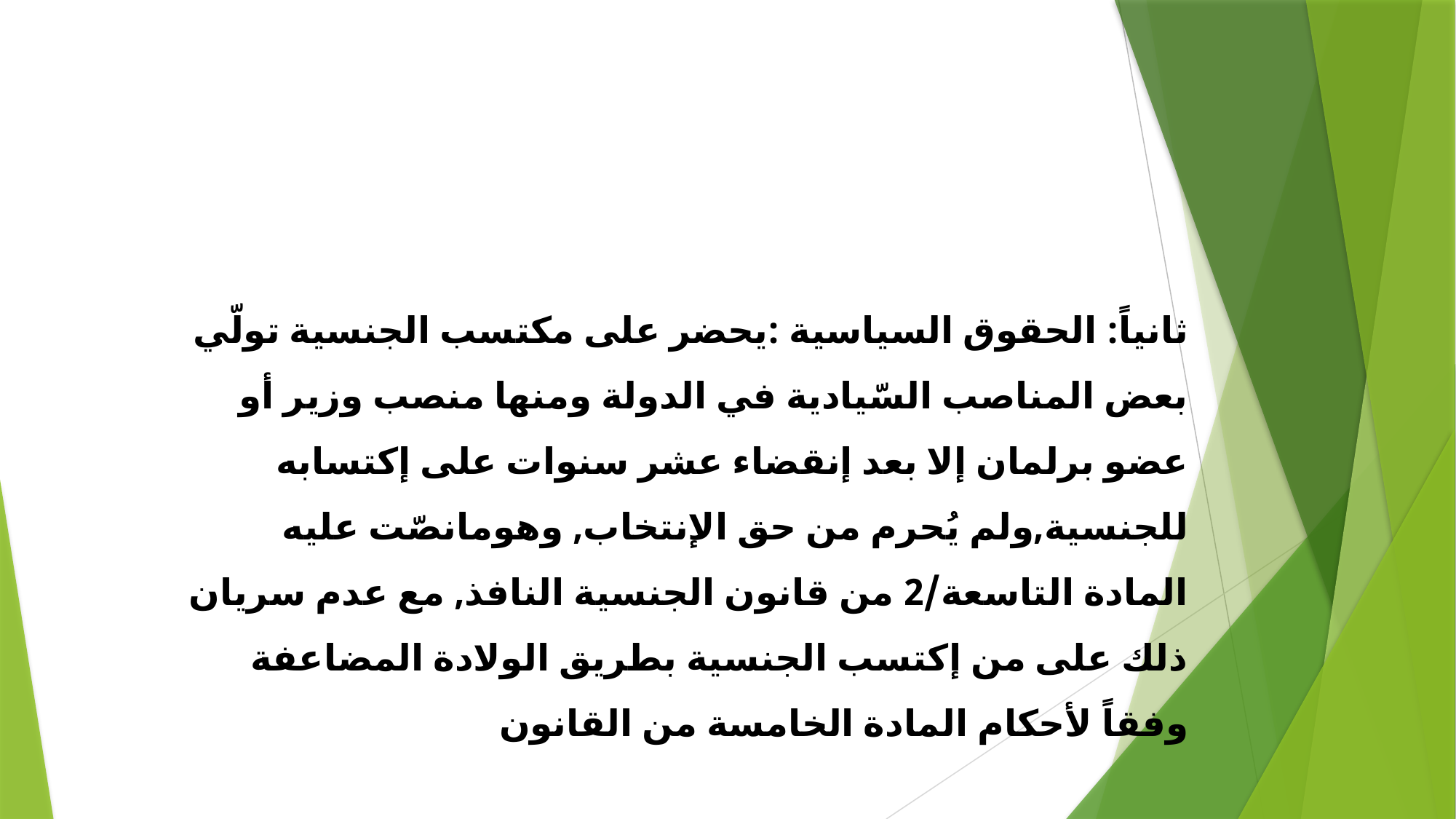

ثانياً: الحقوق السياسية :يحضر على مكتسب الجنسية تولّي بعض المناصب السّيادية في الدولة ومنها منصب وزير أو عضو برلمان إلا بعد إنقضاء عشر سنوات على إكتسابه للجنسية,ولم يُحرم من حق الإنتخاب, وهومانصّت عليه المادة التاسعة/2 من قانون الجنسية النافذ, مع عدم سريان ذلك على من إكتسب الجنسية بطريق الولادة المضاعفة وفقاً لأحكام المادة الخامسة من القانون